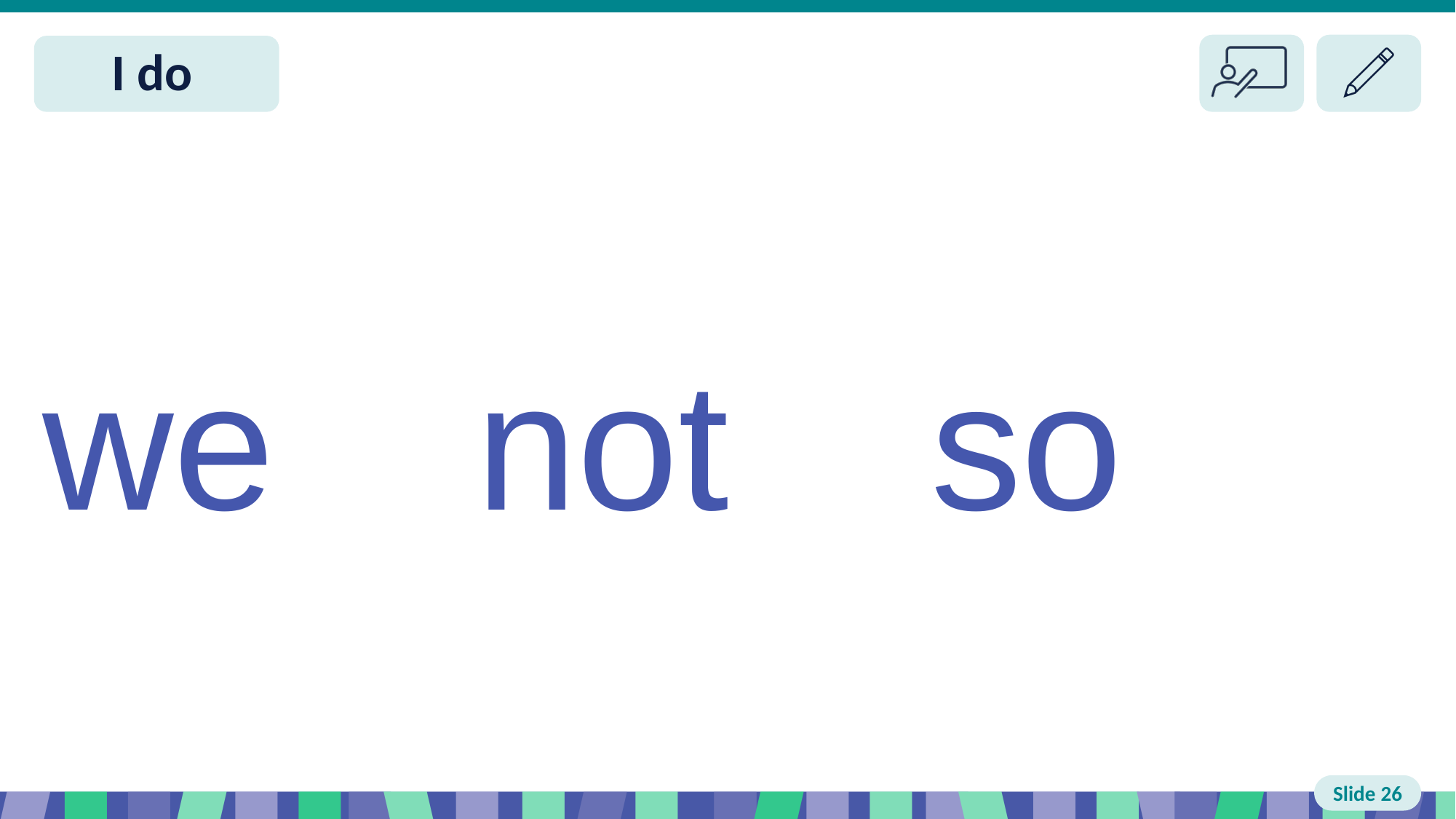

Slide 26 I do
we    not    so